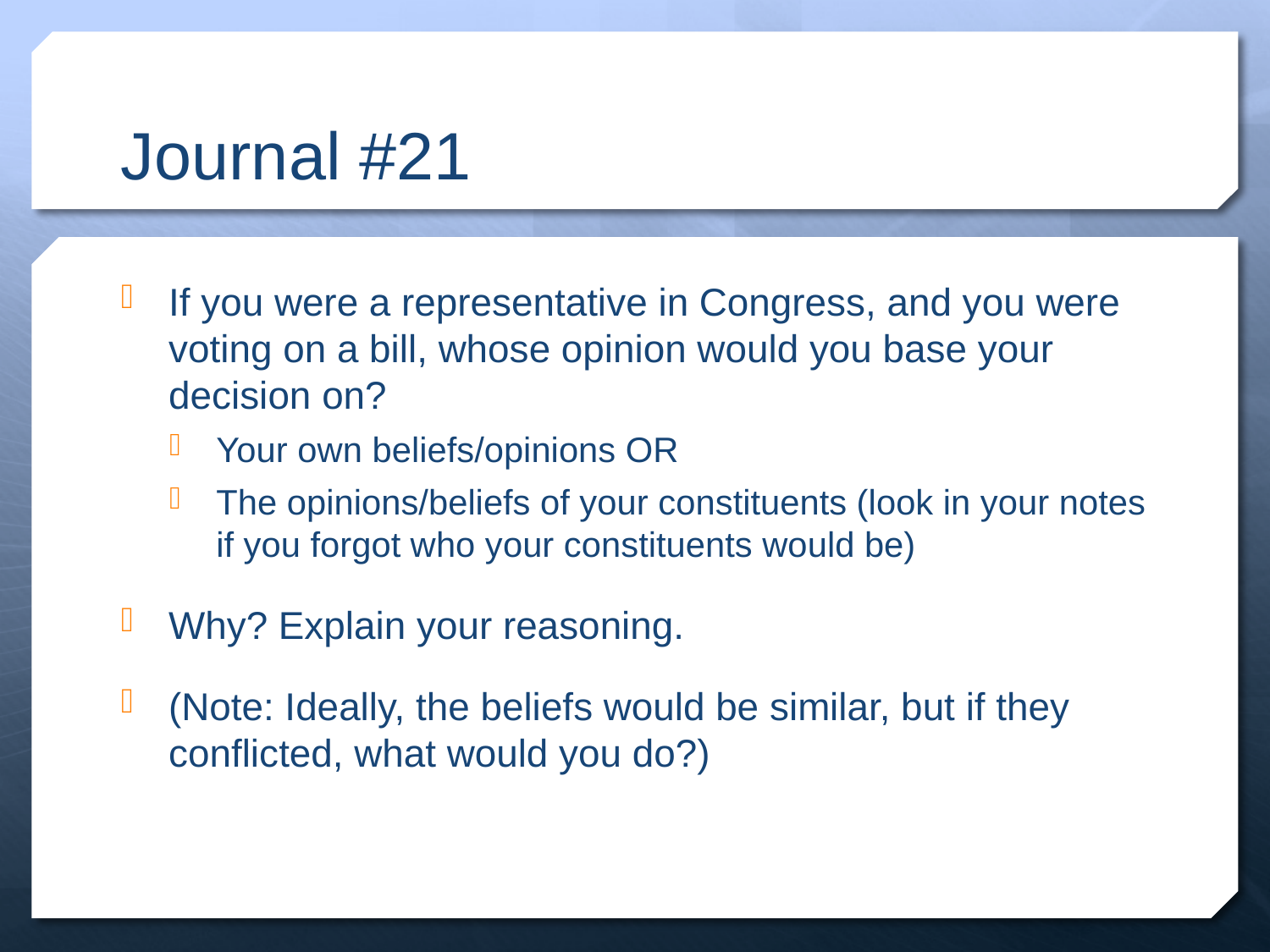

# Journal #21
If you were a representative in Congress, and you were voting on a bill, whose opinion would you base your decision on?
Your own beliefs/opinions OR
The opinions/beliefs of your constituents (look in your notes if you forgot who your constituents would be)
Why? Explain your reasoning.
(Note: Ideally, the beliefs would be similar, but if they conflicted, what would you do?)